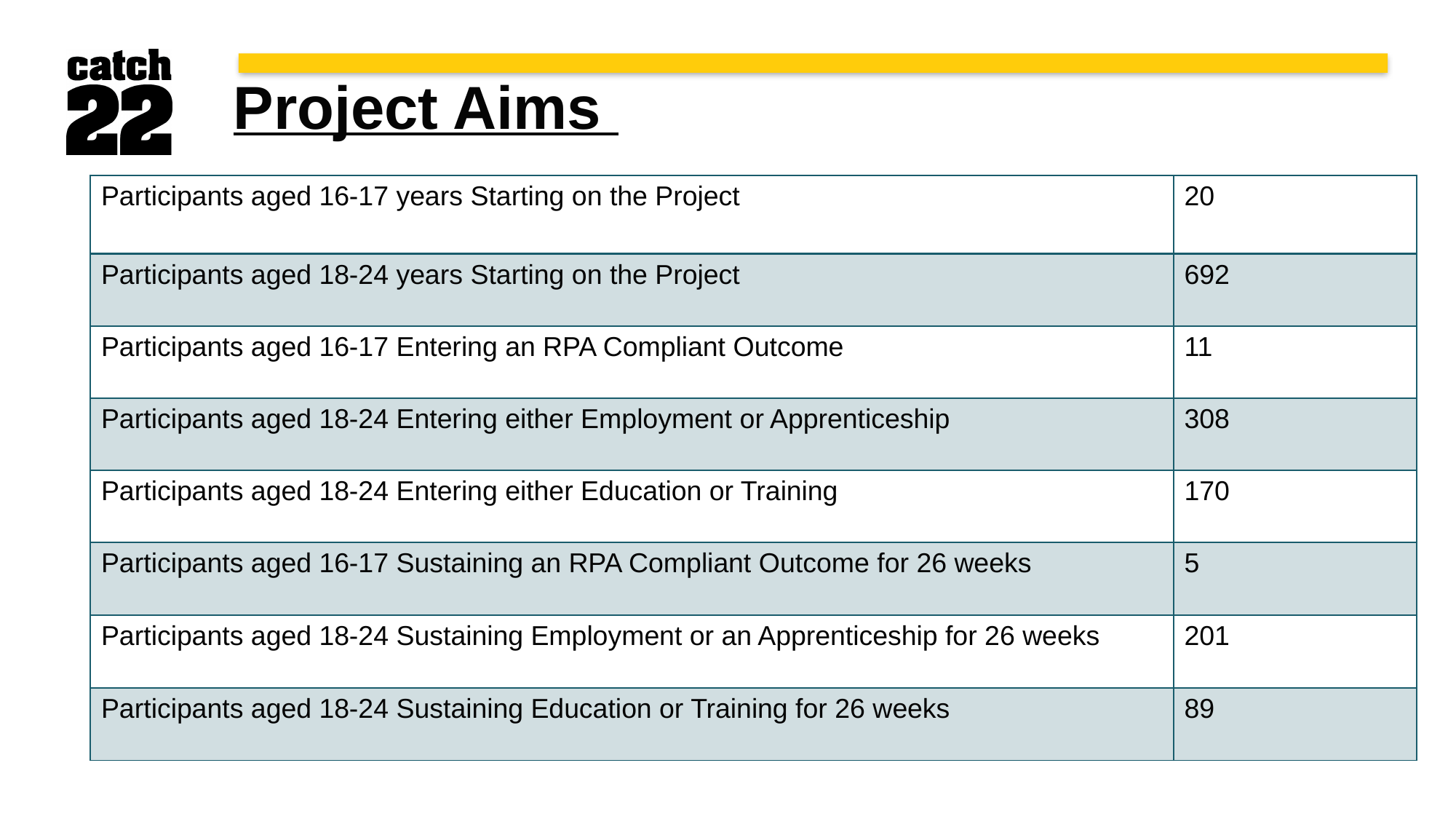

Project Aims
| Participants aged 16-17 years Starting on the Project | 20 |
| --- | --- |
| Participants aged 18-24 years Starting on the Project | 692 |
| Participants aged 16-17 Entering an RPA Compliant Outcome | 11 |
| Participants aged 18-24 Entering either Employment or Apprenticeship | 308 |
| Participants aged 18-24 Entering either Education or Training | 170 |
| Participants aged 16-17 Sustaining an RPA Compliant Outcome for 26 weeks | 5 |
| Participants aged 18-24 Sustaining Employment or an Apprenticeship for 26 weeks | 201 |
| Participants aged 18-24 Sustaining Education or Training for 26 weeks | 89 |